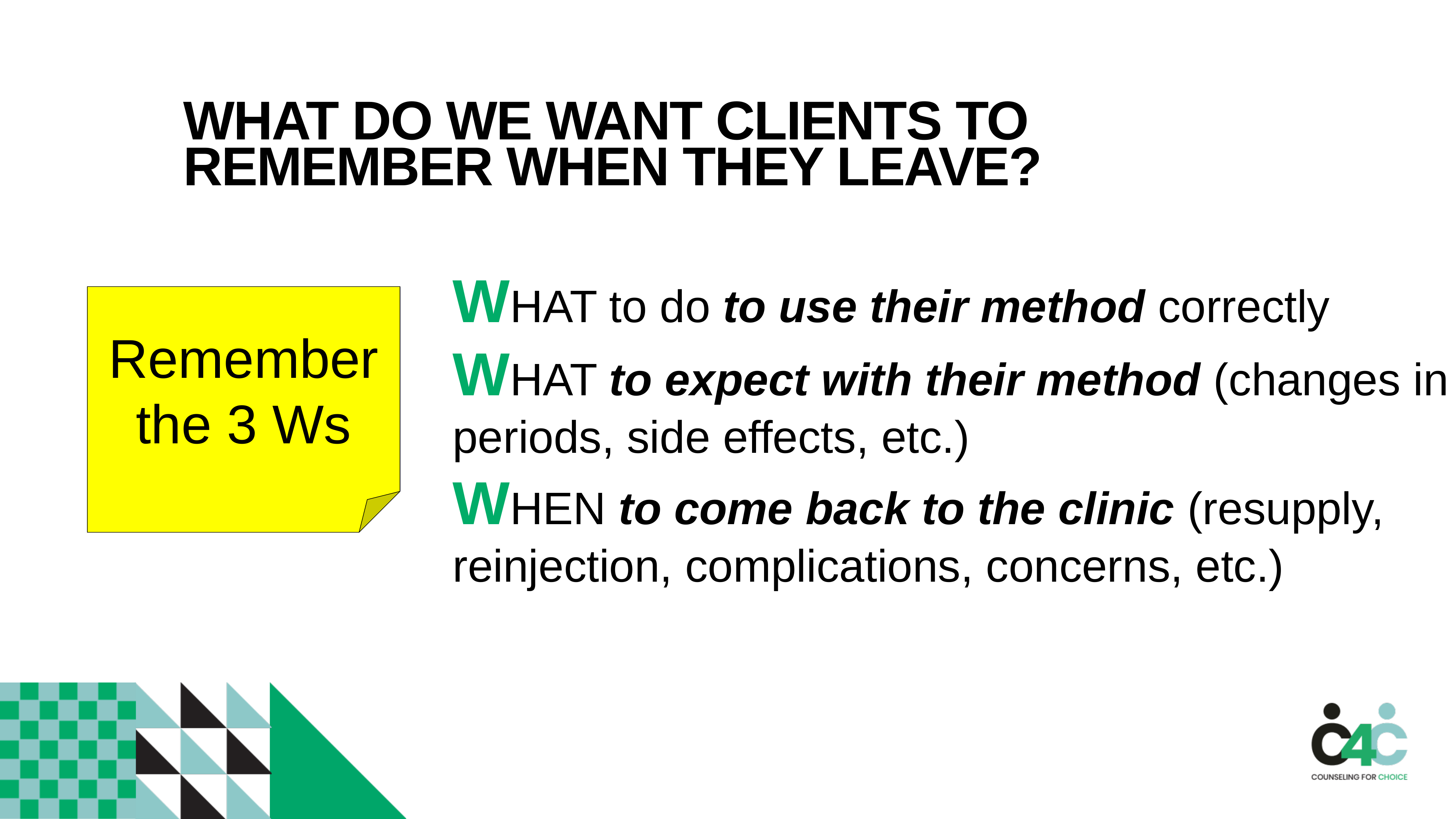

# What do we want clients to remember when they leave?
WHAT to do to use their method correctly
WHAT to expect with their method (changes in periods, side effects, etc.)
WHEN to come back to the clinic (resupply, reinjection, complications, concerns, etc.)

Remember the 3 Ws